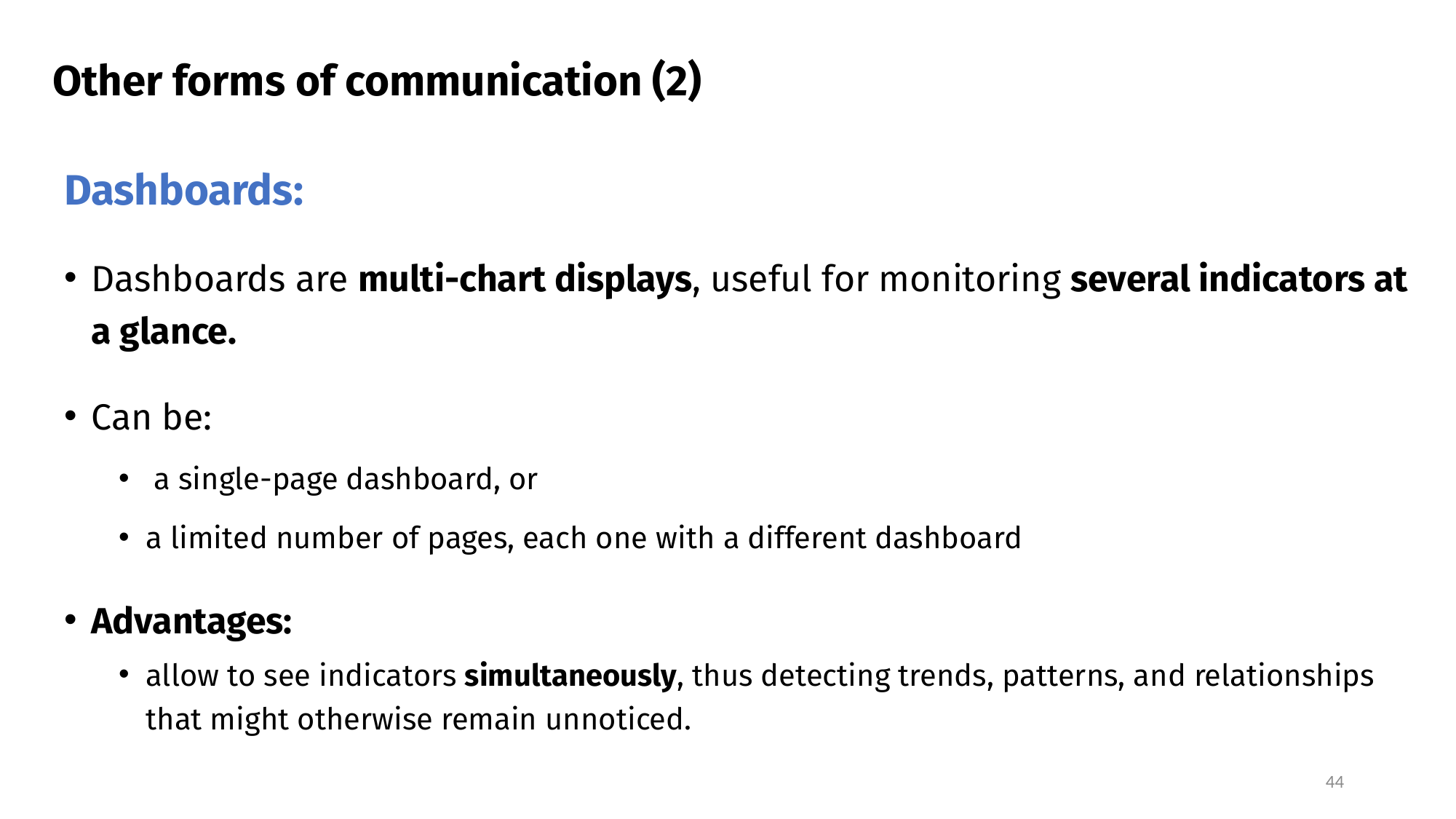

# Other forms of communication (2)
Dashboards:
Dashboards are multi-chart displays, useful for monitoring several indicators at a glance.
Can be:
 a single-page dashboard, or
a limited number of pages, each one with a different dashboard
Advantages:
allow to see indicators simultaneously, thus detecting trends, patterns, and relationships that might otherwise remain unnoticed.

44